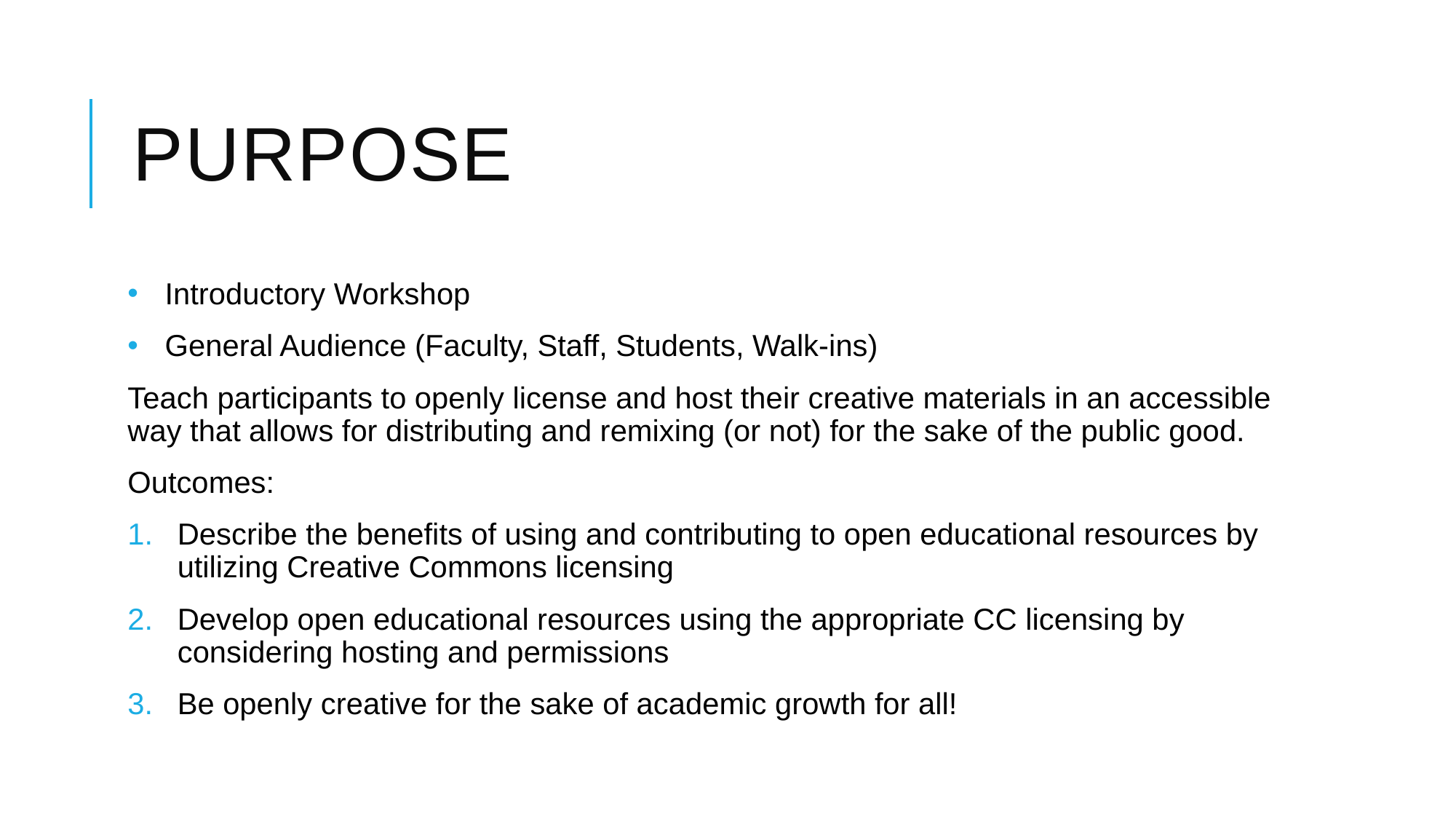

# Purpose
Introductory Workshop
General Audience (Faculty, Staff, Students, Walk-ins)
Teach participants to openly license and host their creative materials in an accessible way that allows for distributing and remixing (or not) for the sake of the public good.
Outcomes:
Describe the benefits of using and contributing to open educational resources by utilizing Creative Commons licensing
Develop open educational resources using the appropriate CC licensing by considering hosting and permissions
Be openly creative for the sake of academic growth for all!